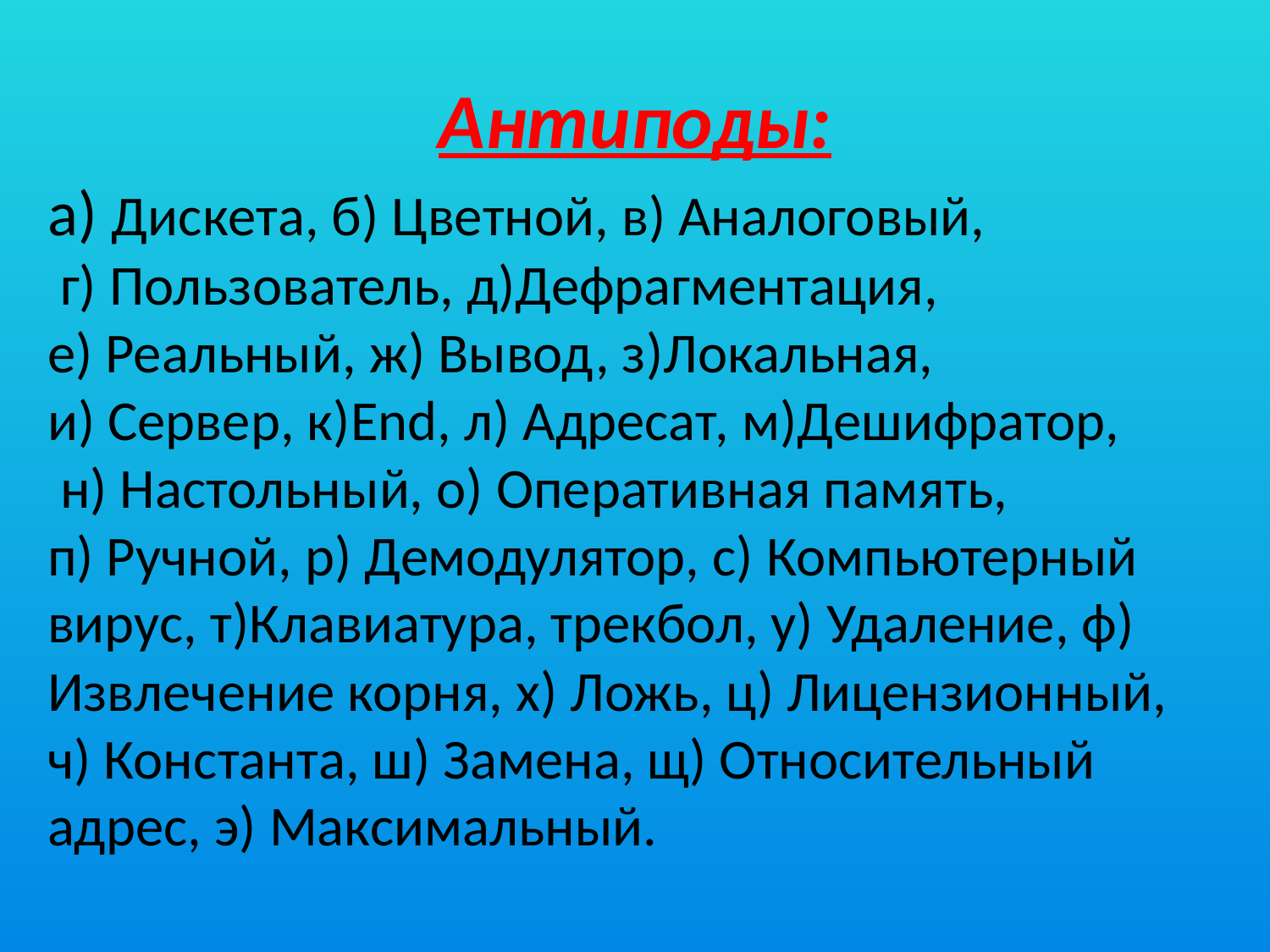

# Антиподы:
а) Дискета, б) Цветной, в) Аналоговый,
 г) Пользователь, д)Дефрагментация,
е) Реальный, ж) Вывод, з)Локальная,
и) Сервер, к)End, л) Адресат, м)Дешифратор,
 н) Настольный, о) Оперативная память,
п) Ручной, р) Демодулятор, с) Компьютерный вирус, т)Клавиатура, трекбол, у) Удаление, ф) Извлечение корня, х) Ложь, ц) Лицензионный, ч) Кон­станта, ш) Замена, щ) Относительный адрес, э) Максимальный.